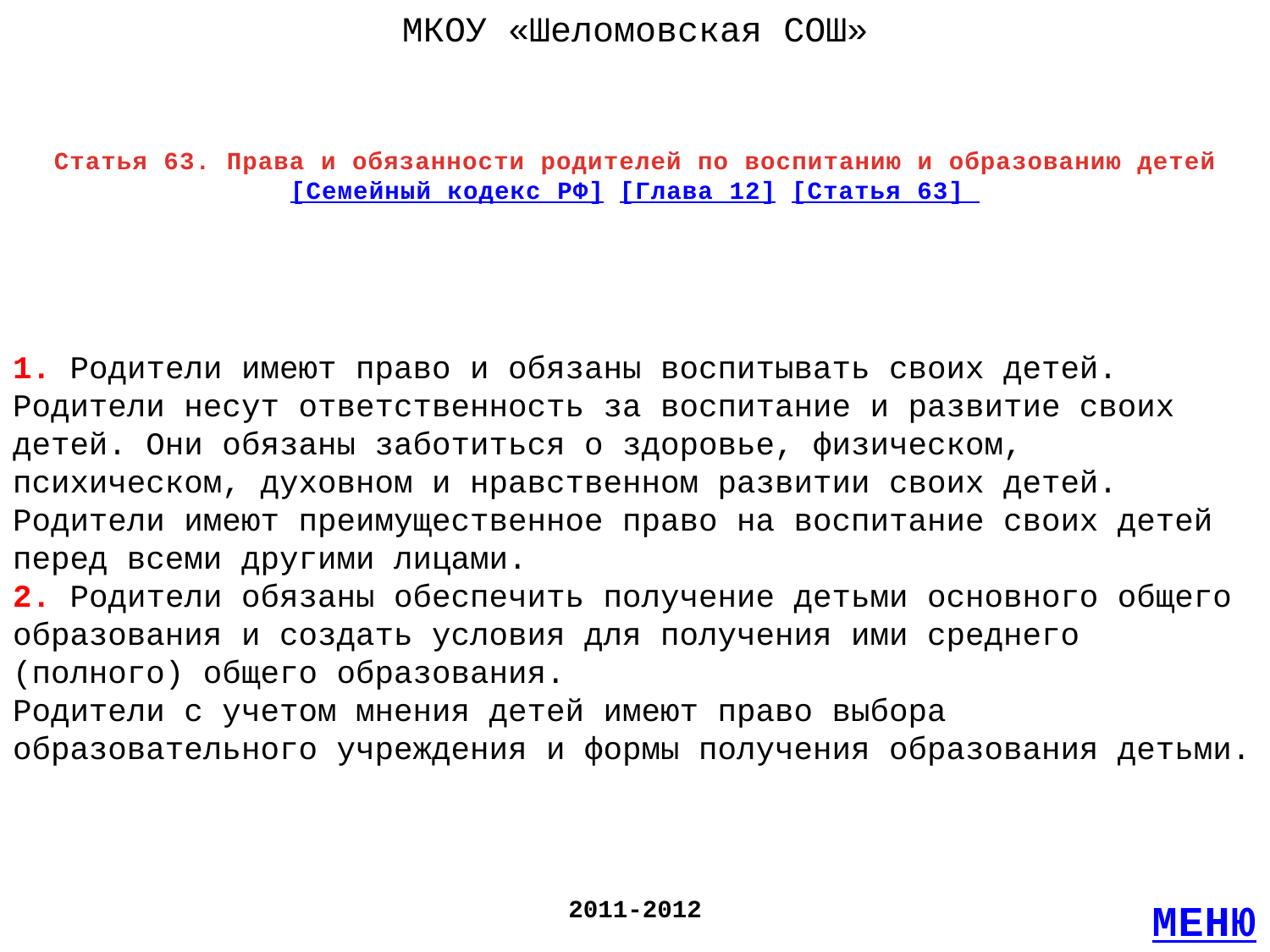

МКОУ «Шеломовская СОШ»
Статья 63. Права и обязанности родителей по воспитанию и образованию детей
[Семейный кодекс РФ] [Глава 12] [Статья 63]
1. Родители имеют право и обязаны воспитывать своих детей.
Родители несут ответственность за воспитание и развитие своих детей. Они обязаны заботиться о здоровье, физическом, психическом, духовном и нравственном развитии своих детей.
Родители имеют преимущественное право на воспитание своих детей перед всеми другими лицами.
2. Родители обязаны обеспечить получение детьми основного общего образования и создать условия для получения ими среднего (полного) общего образования.
Родители с учетом мнения детей имеют право выбора образовательного учреждения и формы получения образования детьми.

2011-2012
МЕНЮ